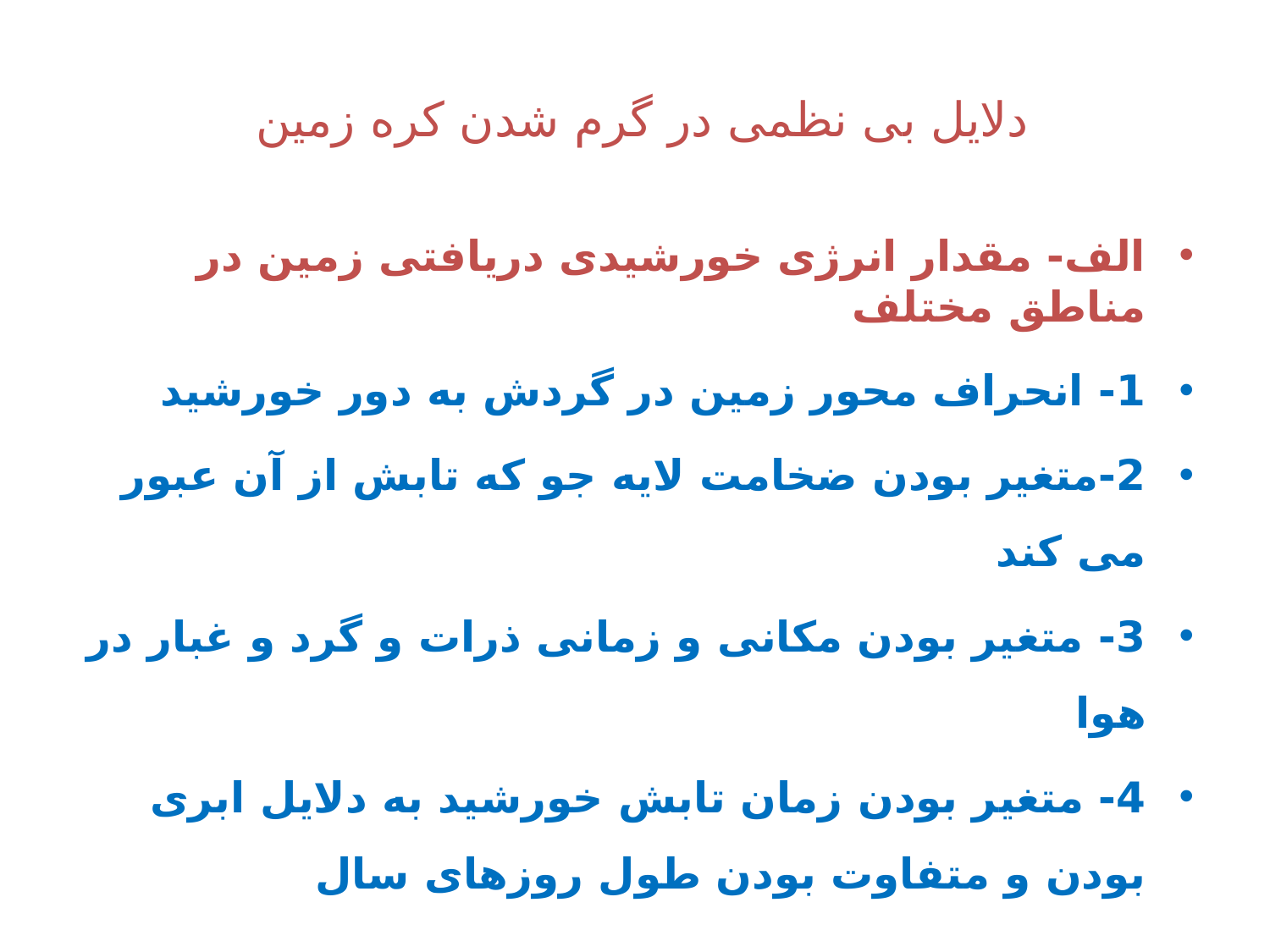

# دلایل بی نظمی در گرم شدن کره زمین
الف- مقدار انرژی خورشیدی دریافتی زمین در مناطق مختلف
1- انحراف محور زمین در گردش به دور خورشید
2-متغیر بودن ضخامت لایه جو که تابش از آن عبور می کند
3- متغیر بودن مکانی و زمانی ذرات و گرد و غبار در هوا
4- متغیر بودن زمان تابش خورشید به دلایل ابری بودن و متفاوت بودن طول روزهای سال